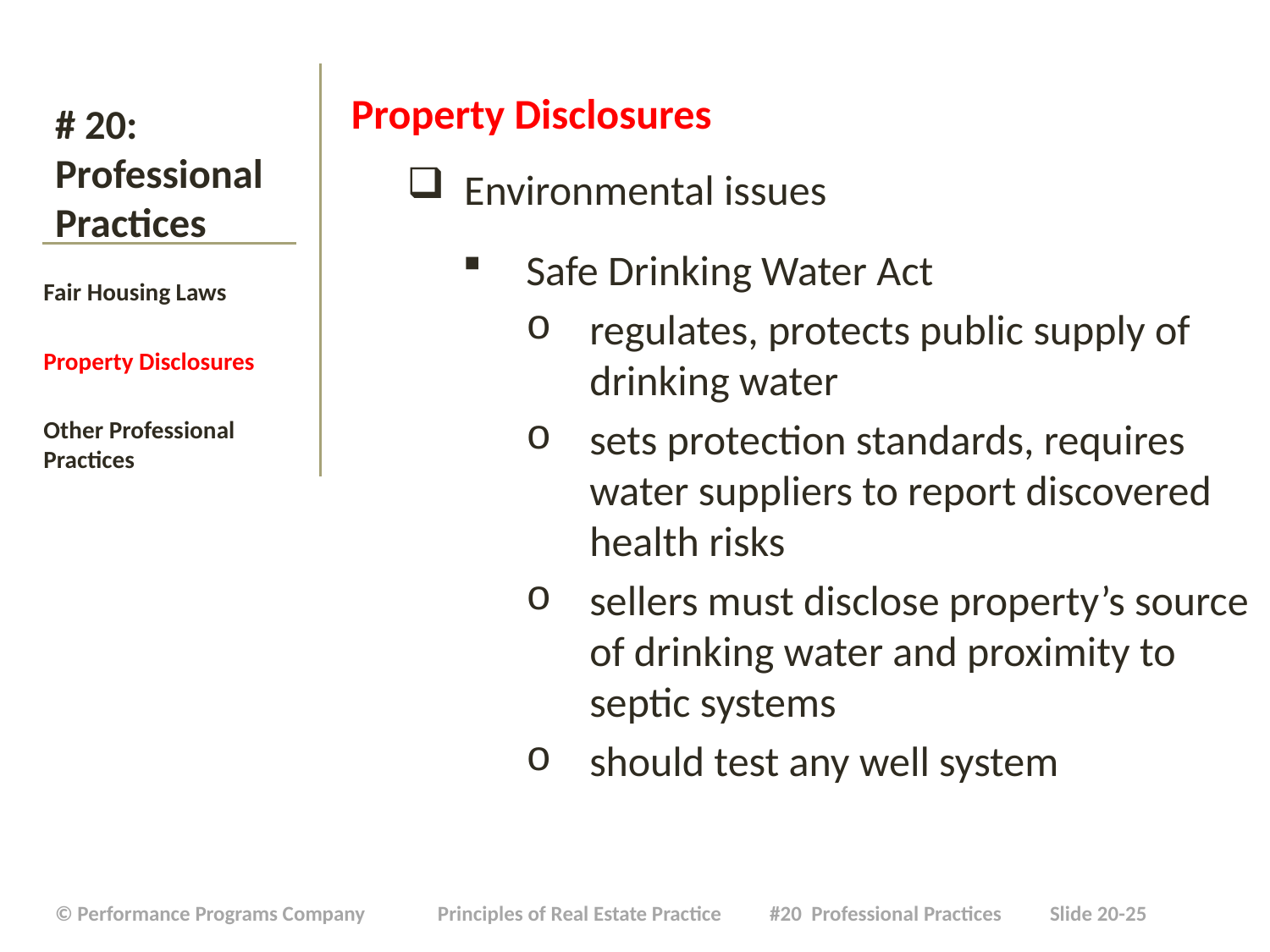

Property Disclosures

  Environmental issues
Safe Drinking Water Act
regulates, protects public supply of drinking water
sets protection standards, requires water suppliers to report discovered health risks
sellers must disclose property’s source of drinking water and proximity to septic systems
should test any well system
# # 20: Professional Practices

Fair Housing Laws

Property Disclosures

Other Professional Practices

| © Performance Programs Company Principles of Real Estate Practice #20 Professional Practices Slide 20-25 |
| --- |